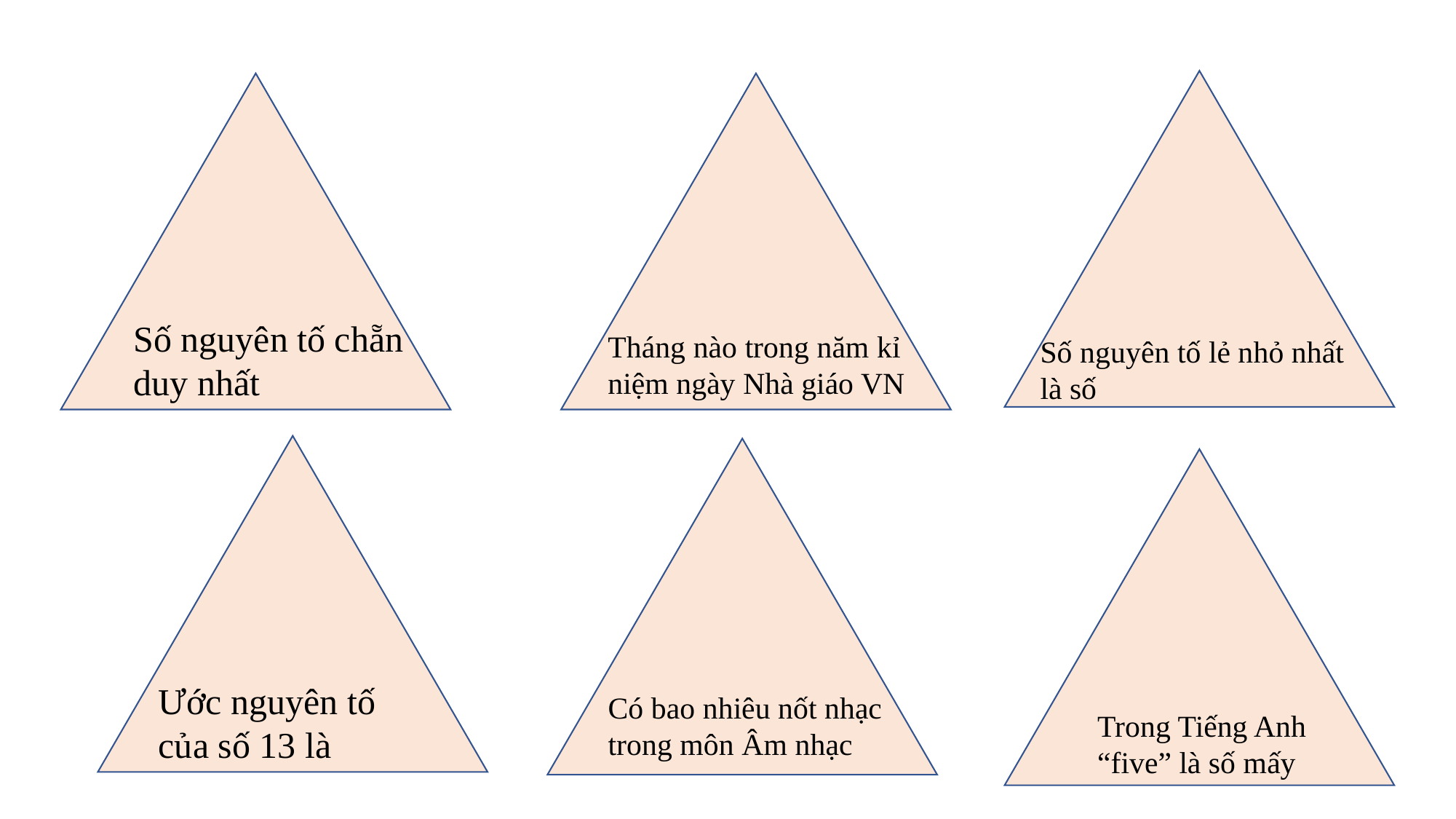

Số nguyên tố chẵn duy nhất
Tháng nào trong năm kỉ niệm ngày Nhà giáo VN
Số nguyên tố lẻ nhỏ nhất là số

Ước nguyên tố của số 13 là
Có bao nhiêu nốt nhạc trong môn Âm nhạc
Trong Tiếng Anh “five” là số mấy